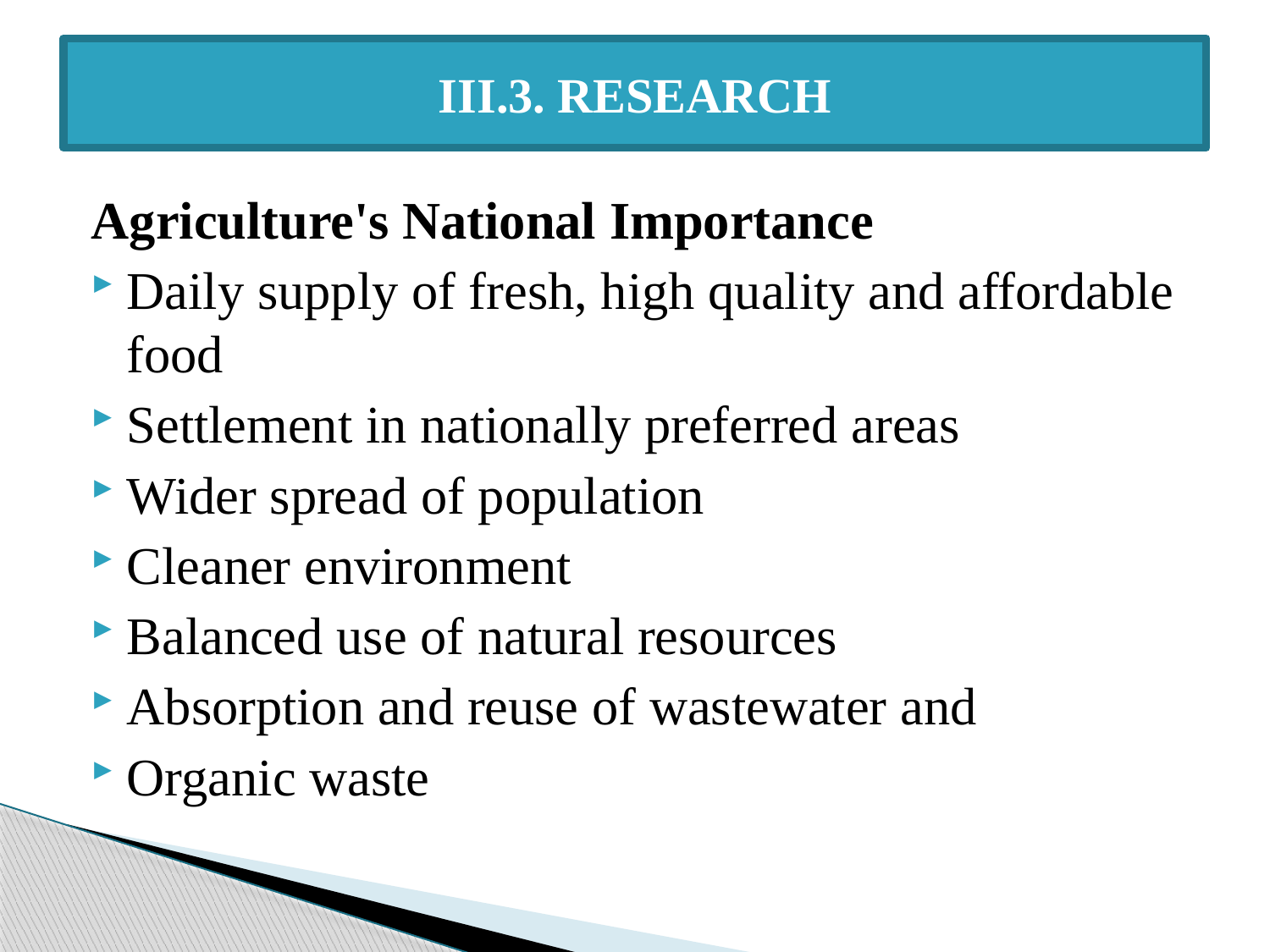

# III.3. RESEARCH
Agriculture's National Importance
Daily supply of fresh, high quality and affordable food
Settlement in nationally preferred areas
Wider spread of population
Cleaner environment
Balanced use of natural resources
Absorption and reuse of wastewater and
Organic waste